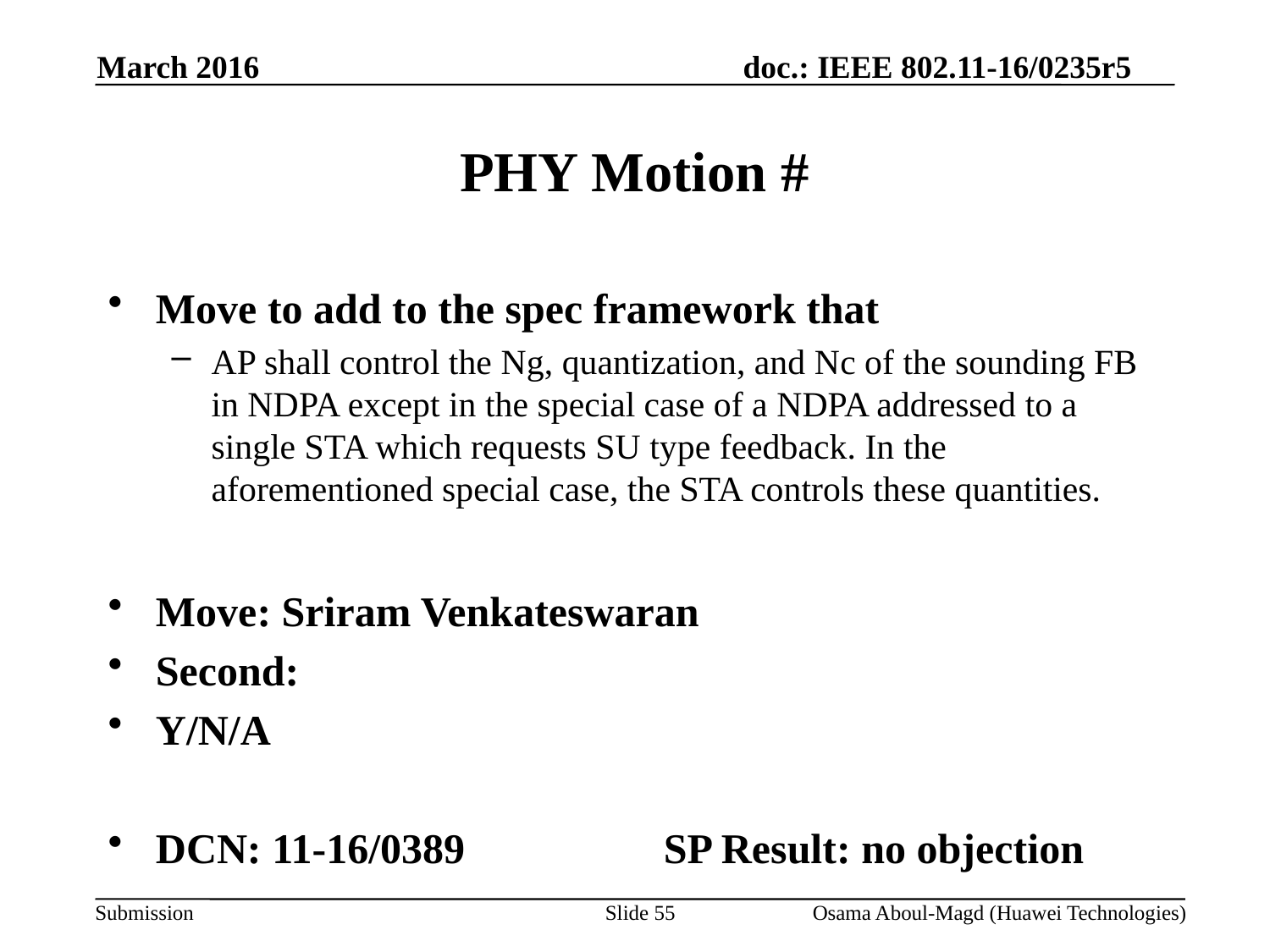

March 2016
# PHY Motion #
Move to add to the spec framework that
AP shall control the Ng, quantization, and Nc of the sounding FB in NDPA except in the special case of a NDPA addressed to a single STA which requests SU type feedback. In the aforementioned special case, the STA controls these quantities.

Move: Sriram Venkateswaran
Second:
Y/N/A

DCN: 11-16/0389		SP Result: no objection

Slide 55
Osama Aboul-Magd (Huawei Technologies)